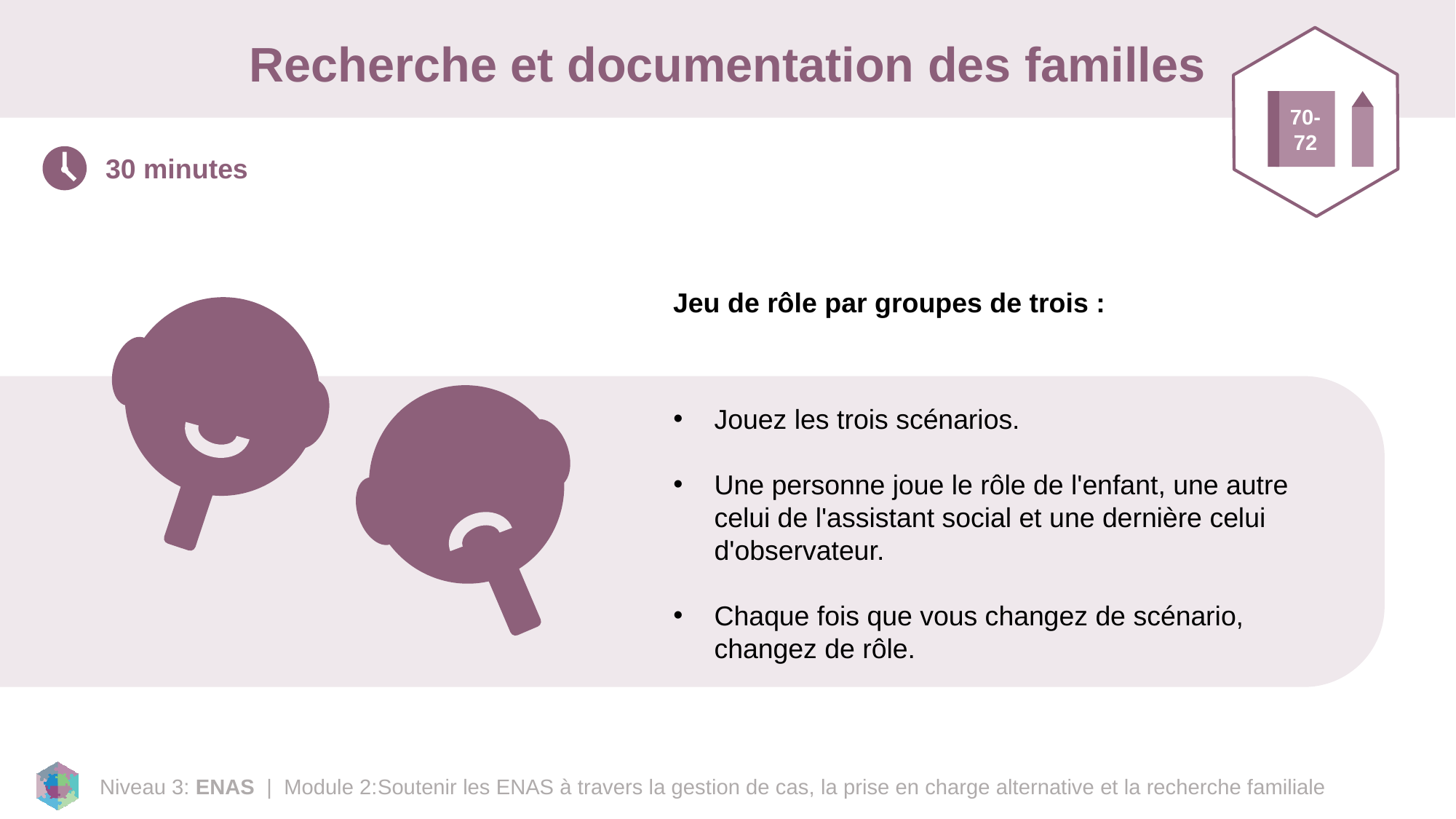

# Recherche et documentation des familles

70-72

30 minutes

Jeu de rôle par groupes de trois :

Jouez les trois scénarios.

Une personne joue le rôle de l'enfant, une autre celui de l'assistant social et une dernière celui d'observateur.

Chaque fois que vous changez de scénario, changez de rôle.